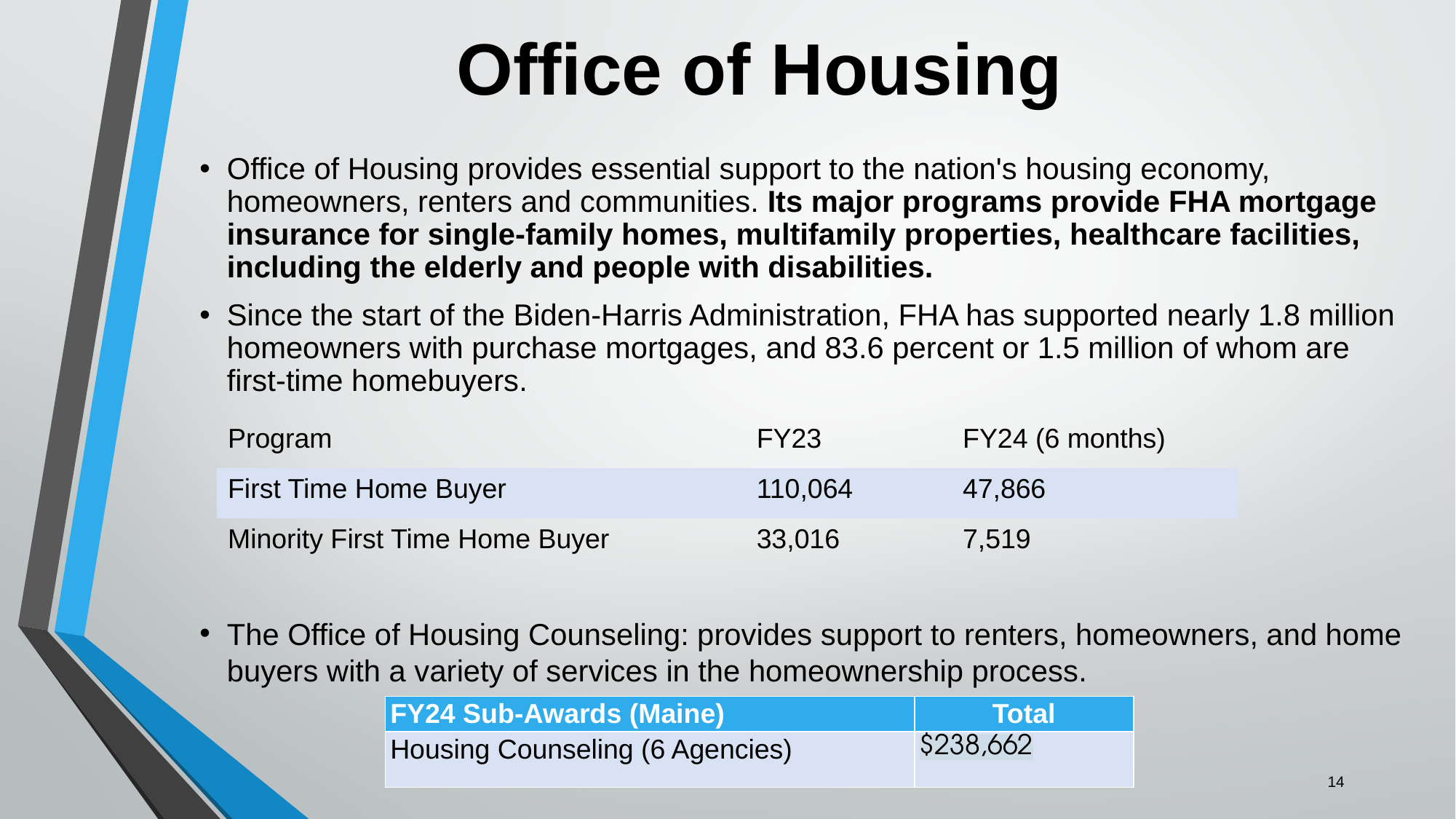

# Office of Housing

Office of Housing provides essential support to the nation's housing economy, homeowners, renters and communities. Its major programs provide FHA mortgage insurance for single-family homes, multifamily properties, healthcare facilities, including the elderly and people with disabilities.
Since the start of the Biden-Harris Administration, FHA has supported nearly 1.8 million homeowners with purchase mortgages, and 83.6 percent or 1.5 million of whom are first-time homebuyers.

The Office of Housing Counseling: provides support to renters, homeowners, and home buyers with a variety of services in the homeownership process.
| Program | FY23 | FY24 (6 months) |
| --- | --- | --- |
| First Time Home Buyer | 110,064 | 47,866 |
| Minority First Time Home Buyer | 33,016 | 7,519 |
| FY24 Sub-Awards (Maine) | Total |
| --- | --- |
| Housing Counseling (6 Agencies) | $238,662 |
14